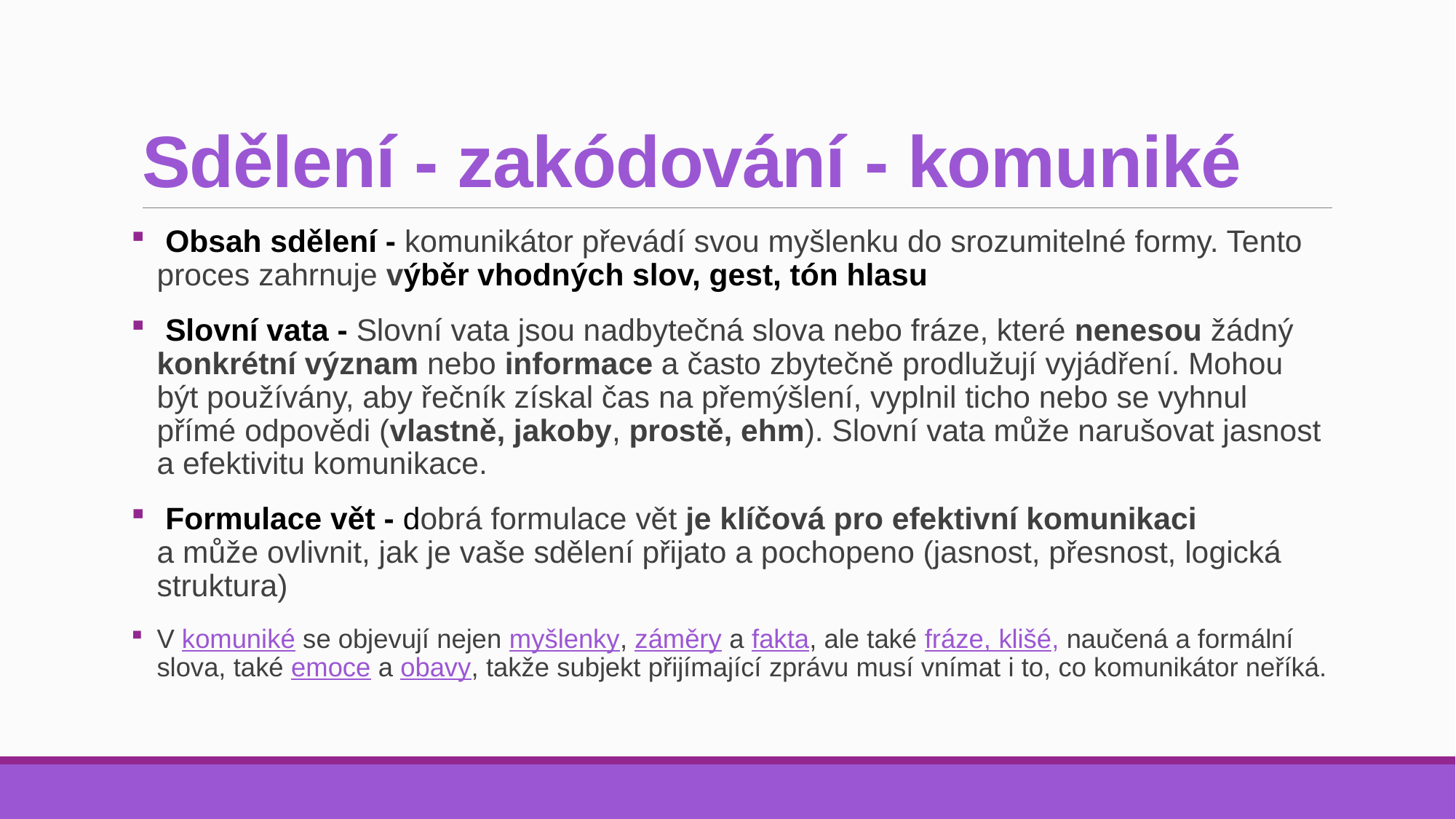

# Sdělení - zakódování - komuniké
 Obsah sdělení - komunikátor převádí svou myšlenku do srozumitelné formy. Tento proces zahrnuje výběr vhodných slov, gest, tón hlasu
 Slovní vata - Slovní vata jsou nadbytečná slova nebo fráze, které nenesou žádný konkrétní význam nebo informace a často zbytečně prodlužují vyjádření. Mohou být používány, aby řečník získal čas na přemýšlení, vyplnil ticho nebo se vyhnul přímé odpovědi (vlastně, jakoby, prostě, ehm). Slovní vata může narušovat jasnost a efektivitu komunikace.
 Formulace vět - dobrá formulace vět je klíčová pro efektivní komunikaci
a může ovlivnit, jak je vaše sdělení přijato a pochopeno (jasnost, přesnost, logická struktura)
V komuniké se objevují nejen myšlenky, záměry a fakta, ale také fráze, klišé, naučená a formální slova, také emoce a obavy, takže subjekt přijímající zprávu musí vnímat i to, co komunikátor neříká.